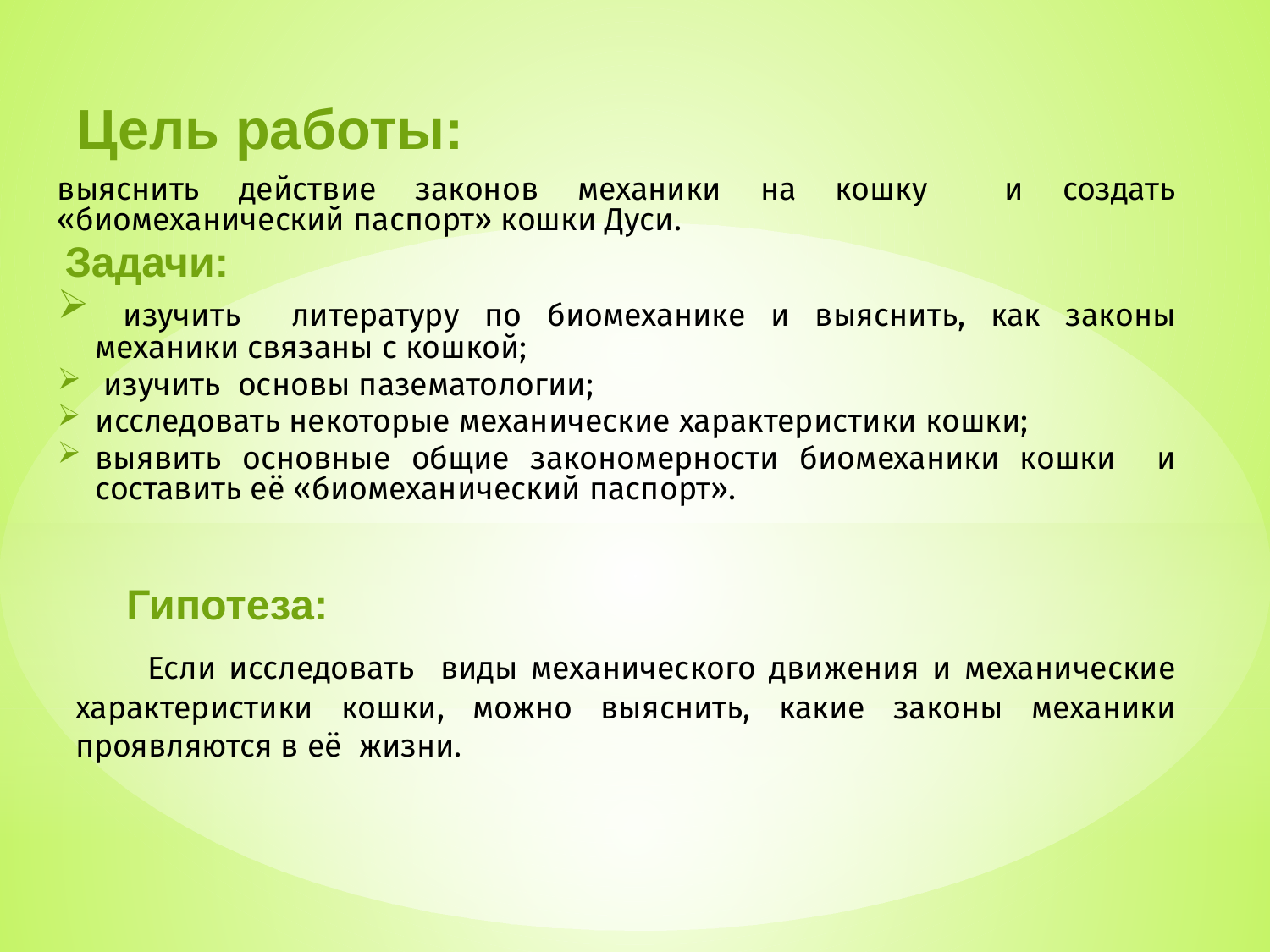

Цель работы:
выяснить действие законов механики на кошку  и создать «биомеханический паспорт» кошки Дуси.
 Задачи:
 изучить  литературу по биомеханике и выяснить, как законы механики связаны с кошкой;
 изучить  основы пазематологии;
исследовать некоторые механические характеристики кошки;
выявить основные общие закономерности биомеханики кошки  и составить её «биомеханический паспорт».

        Гипотеза:
       Если исследовать  виды механического движения и механические характеристики кошки, можно выяснить, какие законы механики проявляются в её  жизни.